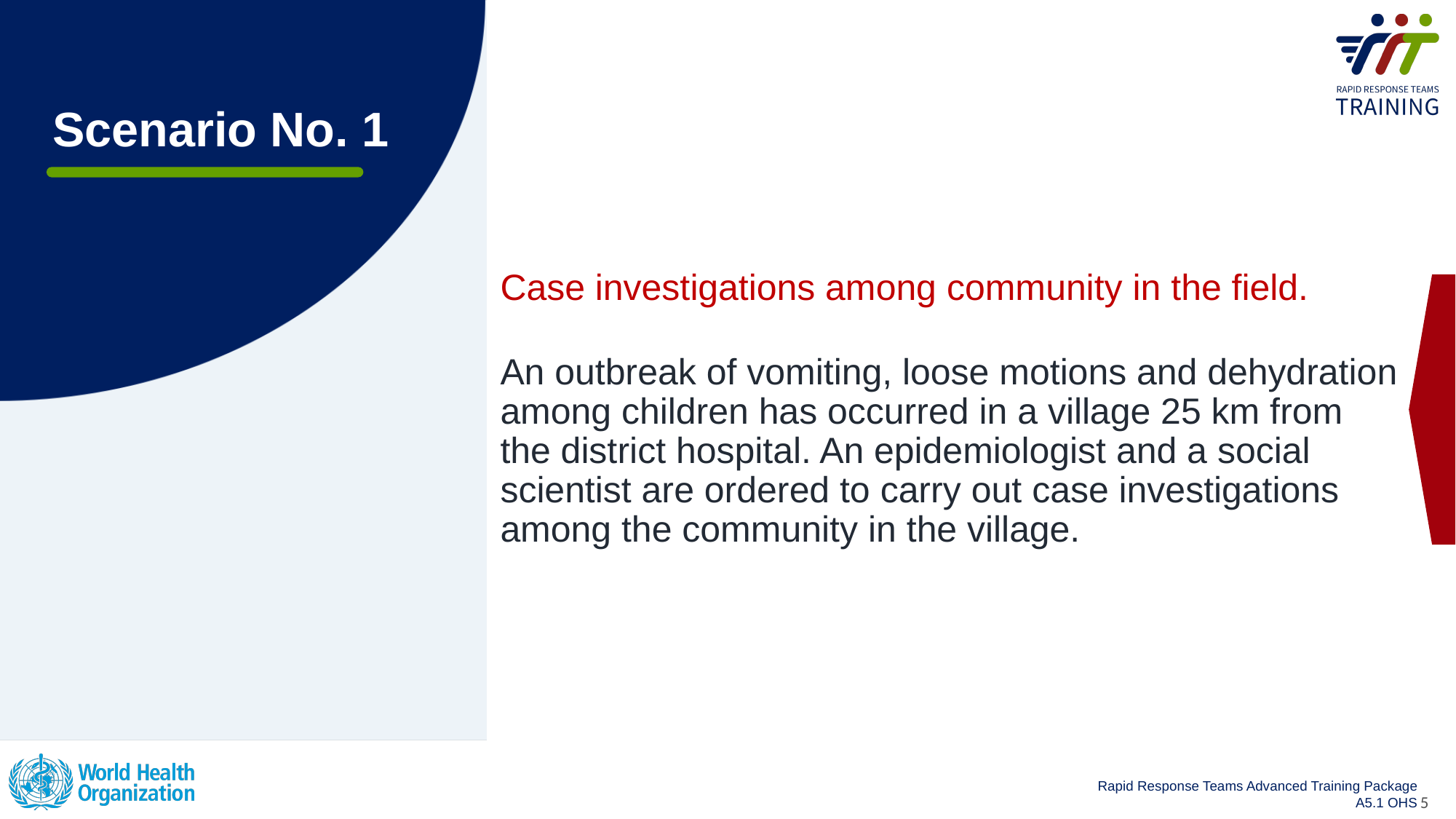

Scenario No. 1

Case investigations among community in the field.

An outbreak of vomiting, loose motions and dehydration among children has occurred in a village 25 km from the district hospital. An epidemiologist and a social scientist are ordered to carry out case investigations among the community in the village.
5